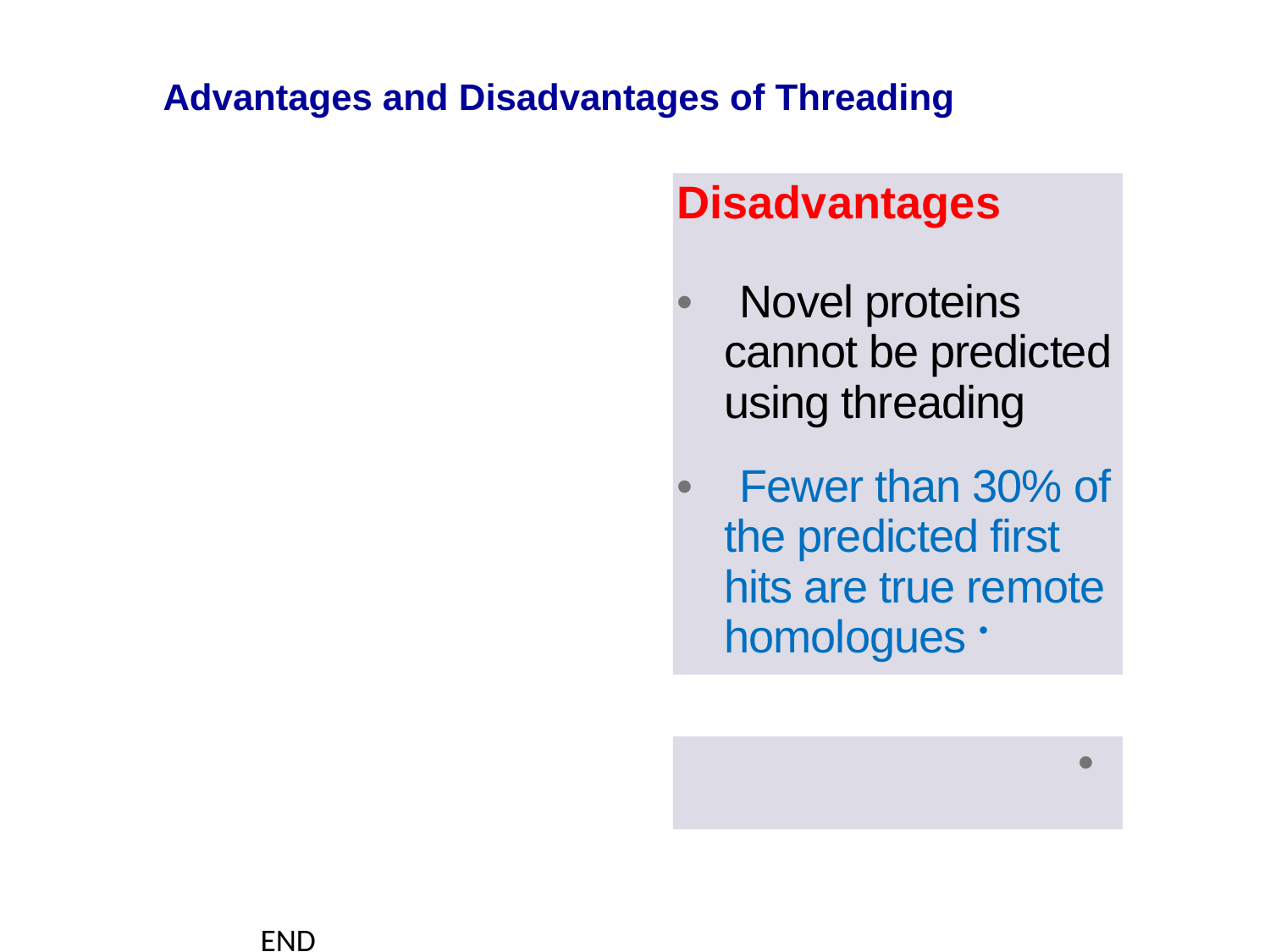

Advantages and Disadvantages of Threading
Disadvantages
•    Novel proteins cannot be predicted using threading
•    Fewer than 30% of the predicted first hits are true remote homologues •
•    Validation of each result is necessary
END